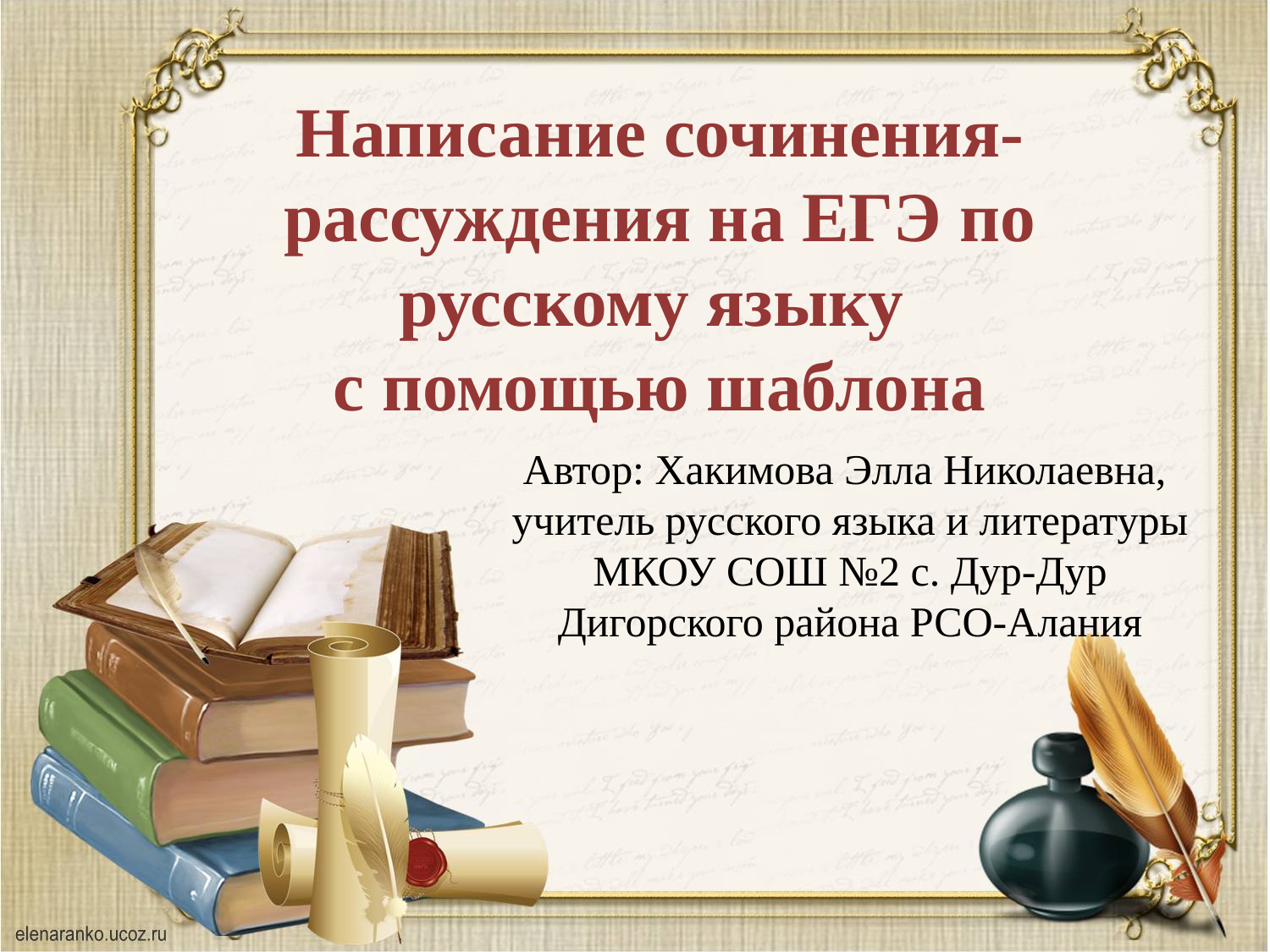

Написание сочинения-рассуждения на ЕГЭ по русскому языку
с помощью шаблона
Автор: Хакимова Элла Николаевна,
учитель русского языка и литературы
МКОУ СОШ №2 с. Дур-Дур Дигорского района РСО-Алания